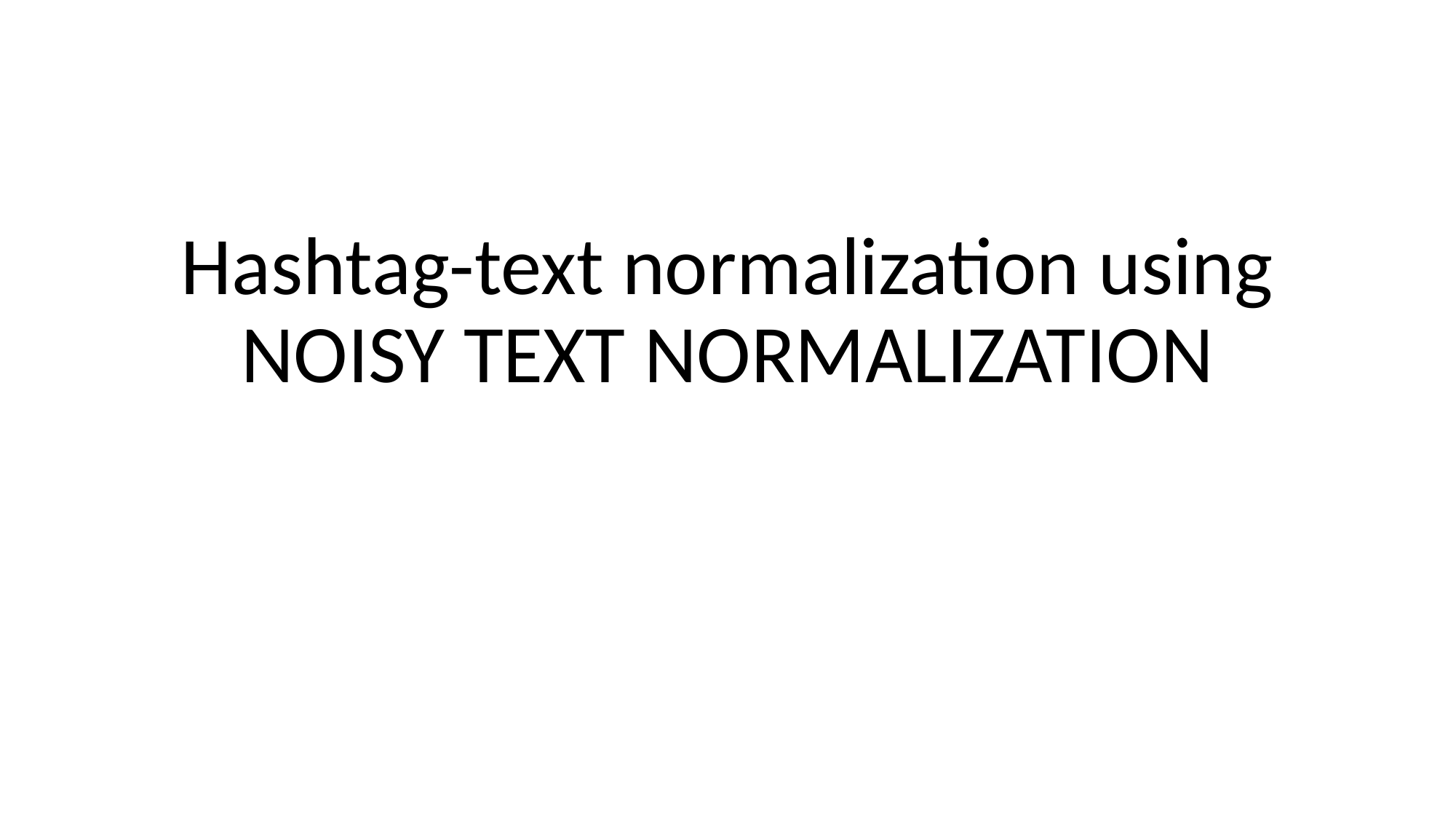

#
Hashtag-text normalization using NOISY TEXT NORMALIZATION